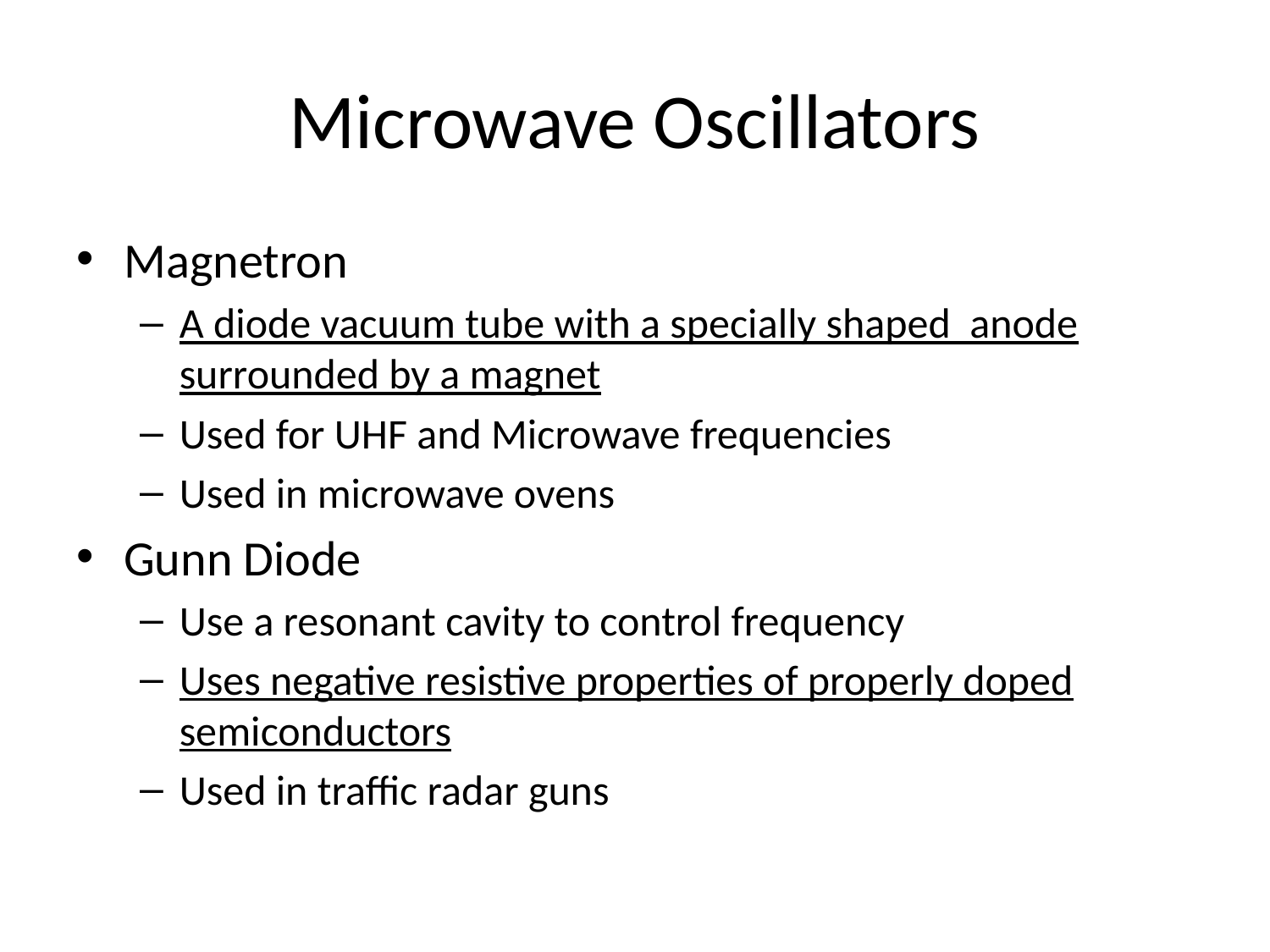

# Microwave Oscillators
Magnetron
A diode vacuum tube with a specially shaped  anode surrounded by a magnet
Used for UHF and Microwave frequencies
Used in microwave ovens
Gunn Diode
Use a resonant cavity to control frequency
Uses negative resistive properties of properly doped semiconductors
Used in traffic radar guns